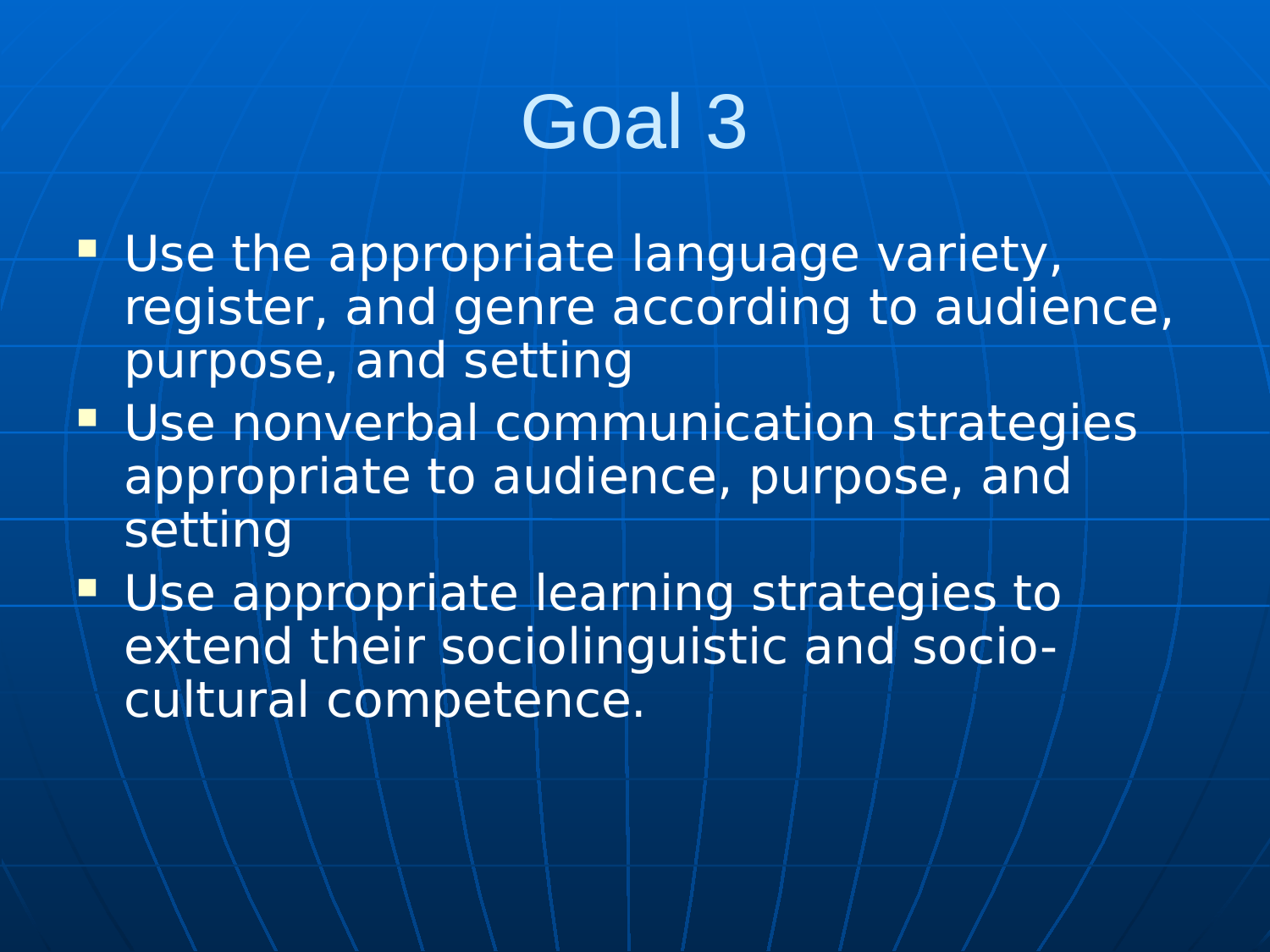

# Goal 3
Use the appropriate language variety, register, and genre according to audience, purpose, and setting
Use nonverbal communication strategies appropriate to audience, purpose, and setting
Use appropriate learning strategies to extend their sociolinguistic and socio-cultural competence.